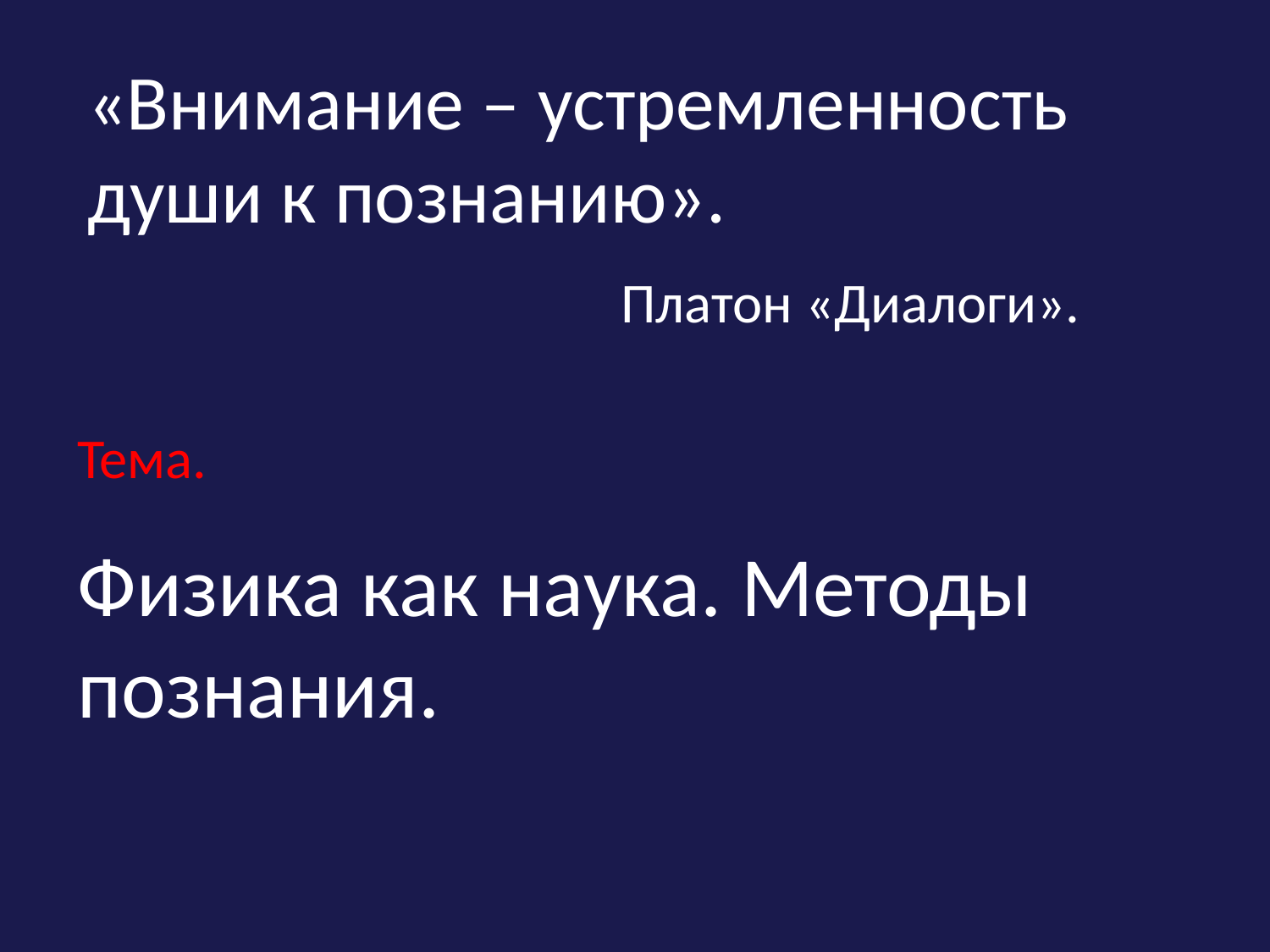

«Внимание – устремленность души к познанию».
                                          Платон «Диалоги».
Тема.
Физика как наука. Методы познания.